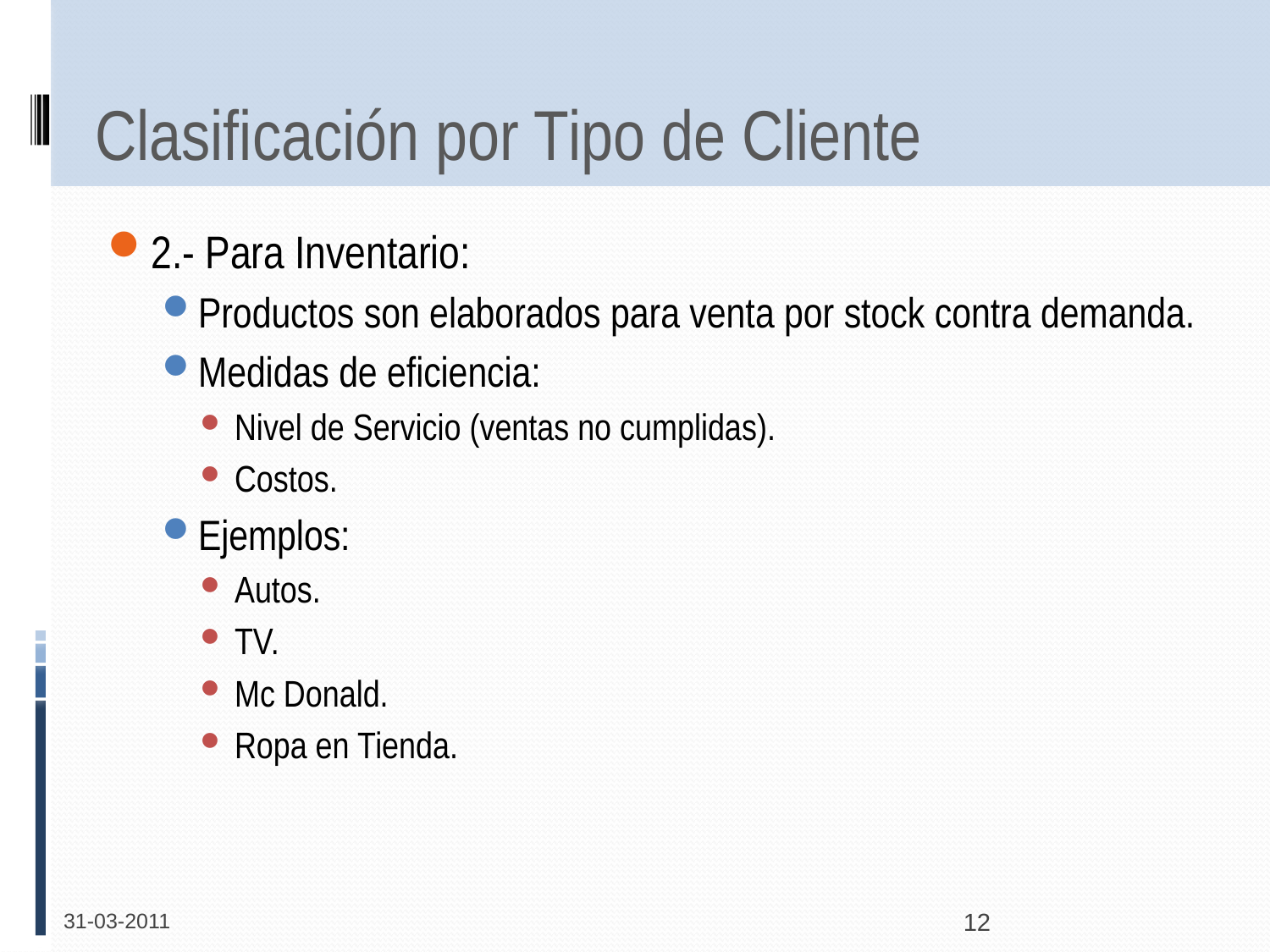

# Clasificación por Tipo de Cliente
2.- Para Inventario:
Productos son elaborados para venta por stock contra demanda.
Medidas de eficiencia:
Nivel de Servicio (ventas no cumplidas).
Costos.
Ejemplos:
Autos.
TV.
Mc Donald.
Ropa en Tienda.

31-03-2011
12